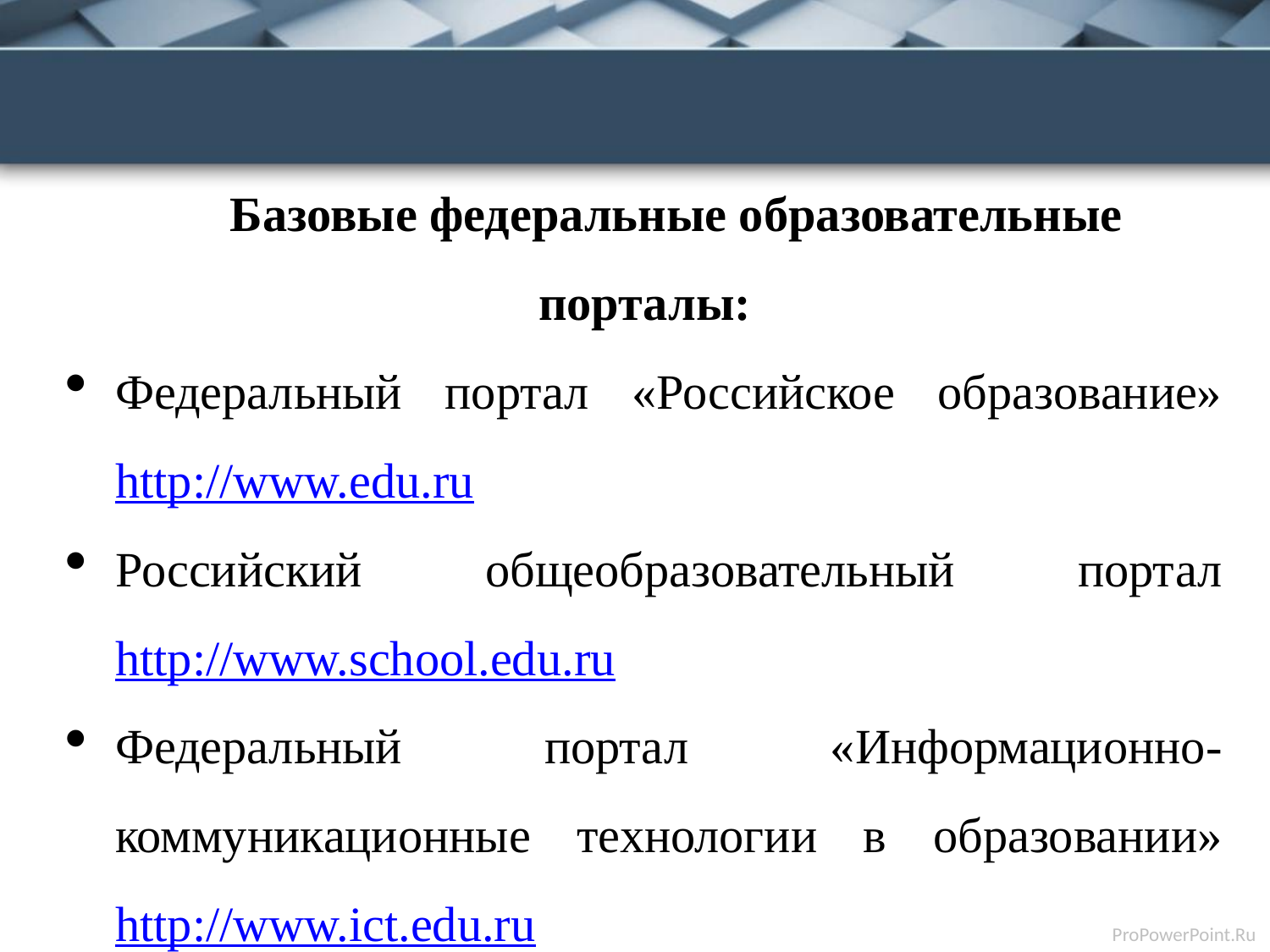

Базовые федеральные образовательные порталы:
Федеральный портал «Российское образование» http://www.edu.ru
Российский общеобразовательный портал http://www.school.edu.ru
Федеральный портал «Информационно-коммуникационные технологии в образовании» http://www.ict.edu.ru